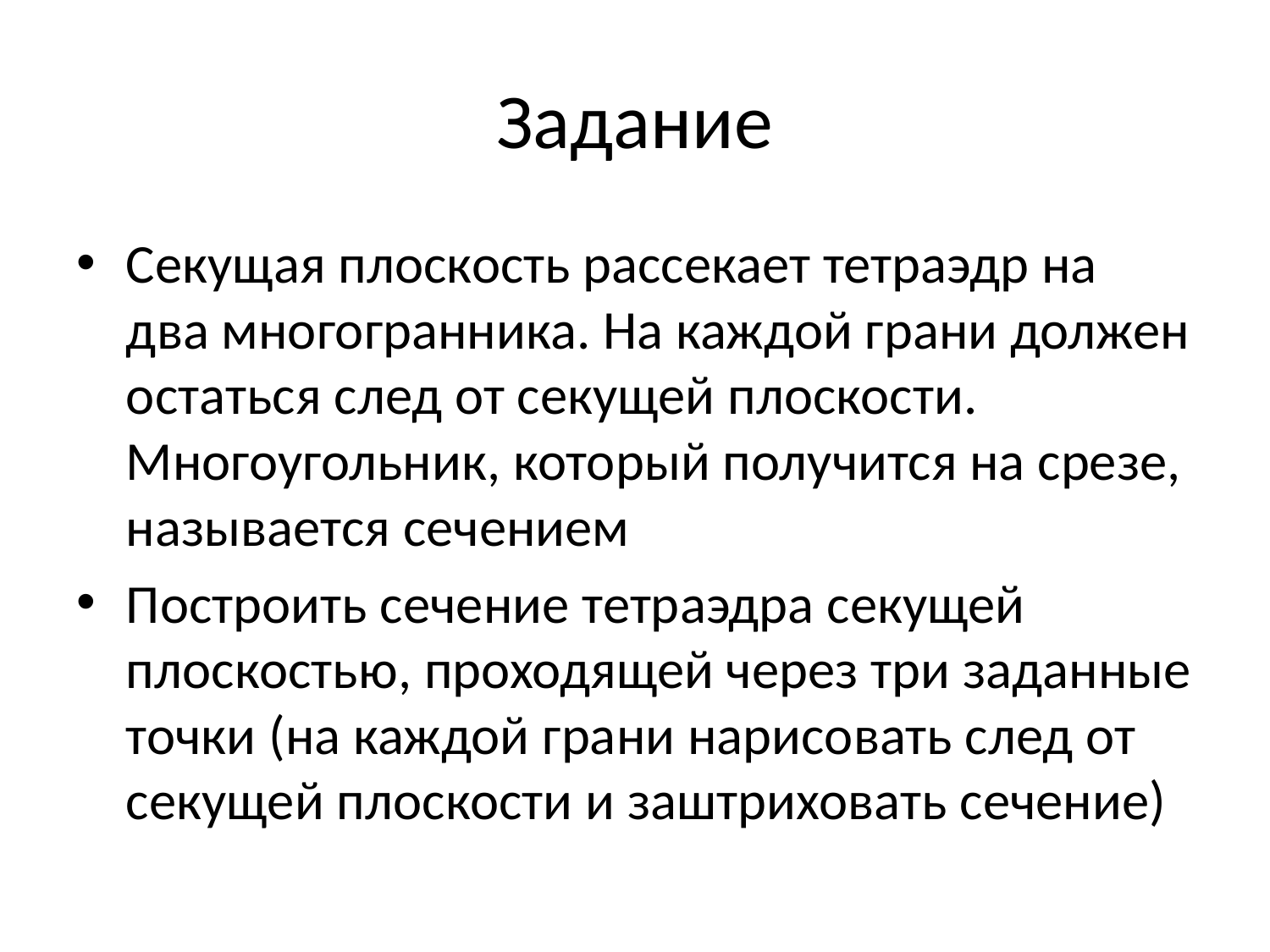

# Задание
Секущая плоскость рассекает тетраэдр на  два многогранника. На каждой грани должен остаться след от секущей плоскости. Многоугольник, который получится на срезе, называется сечением
Построить сечение тетраэдра секущей плоскостью, проходящей через три заданные точки (на каждой грани нарисовать след от секущей плоскости и заштриховать сечение)